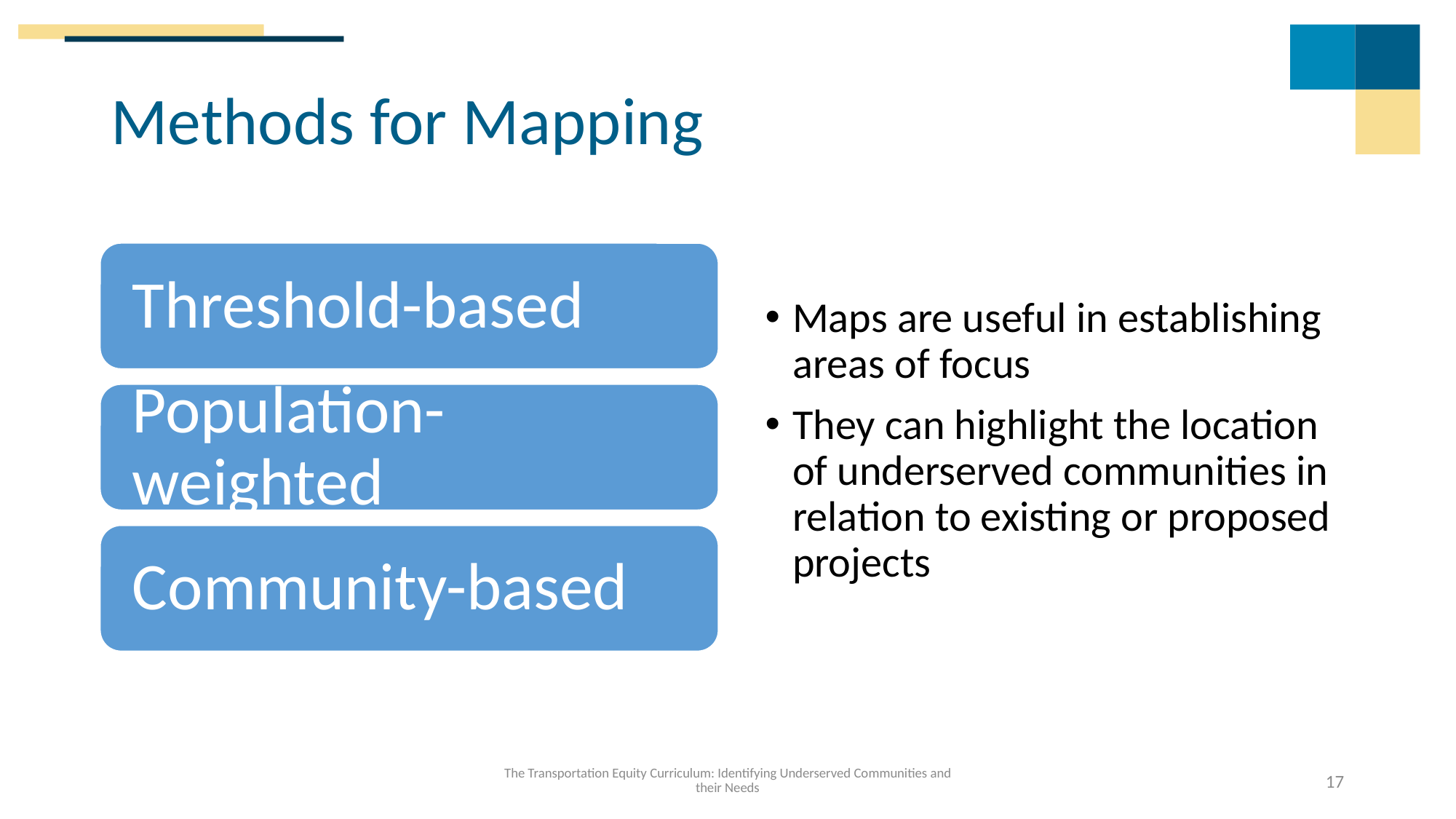

# Methods for Mapping
Threshold-based
Population-weighted
Community-based
Maps are useful in establishing areas of focus
They can highlight the location of underserved communities in relation to existing or proposed projects
The Transportation Equity Curriculum: Identifying Underserved Communities and their Needs
17